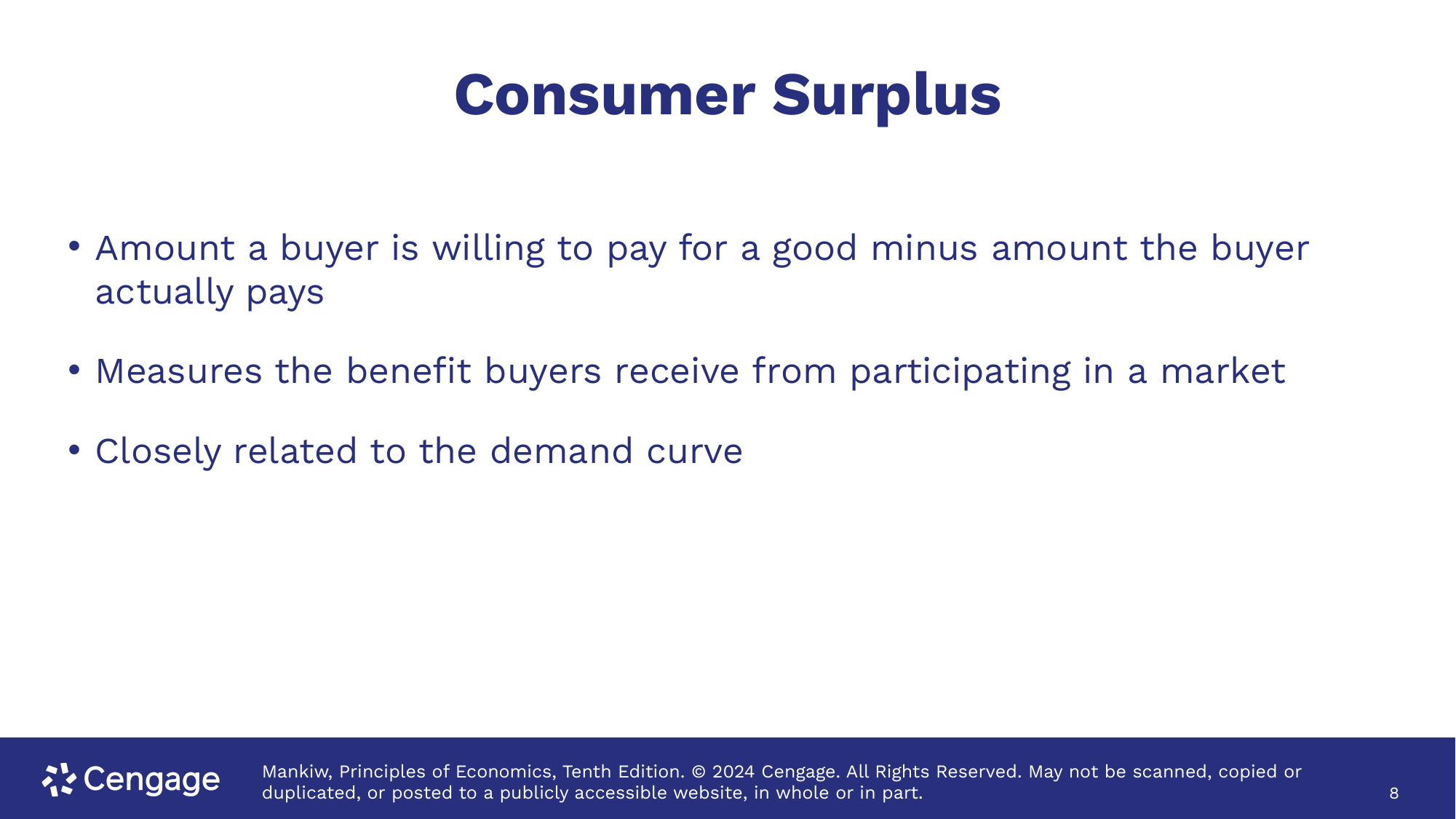

# Consumer Surplus
Amount a buyer is willing to pay for a good minus amount the buyer actually pays
Measures the benefit buyers receive from participating in a market
Closely related to the demand curve